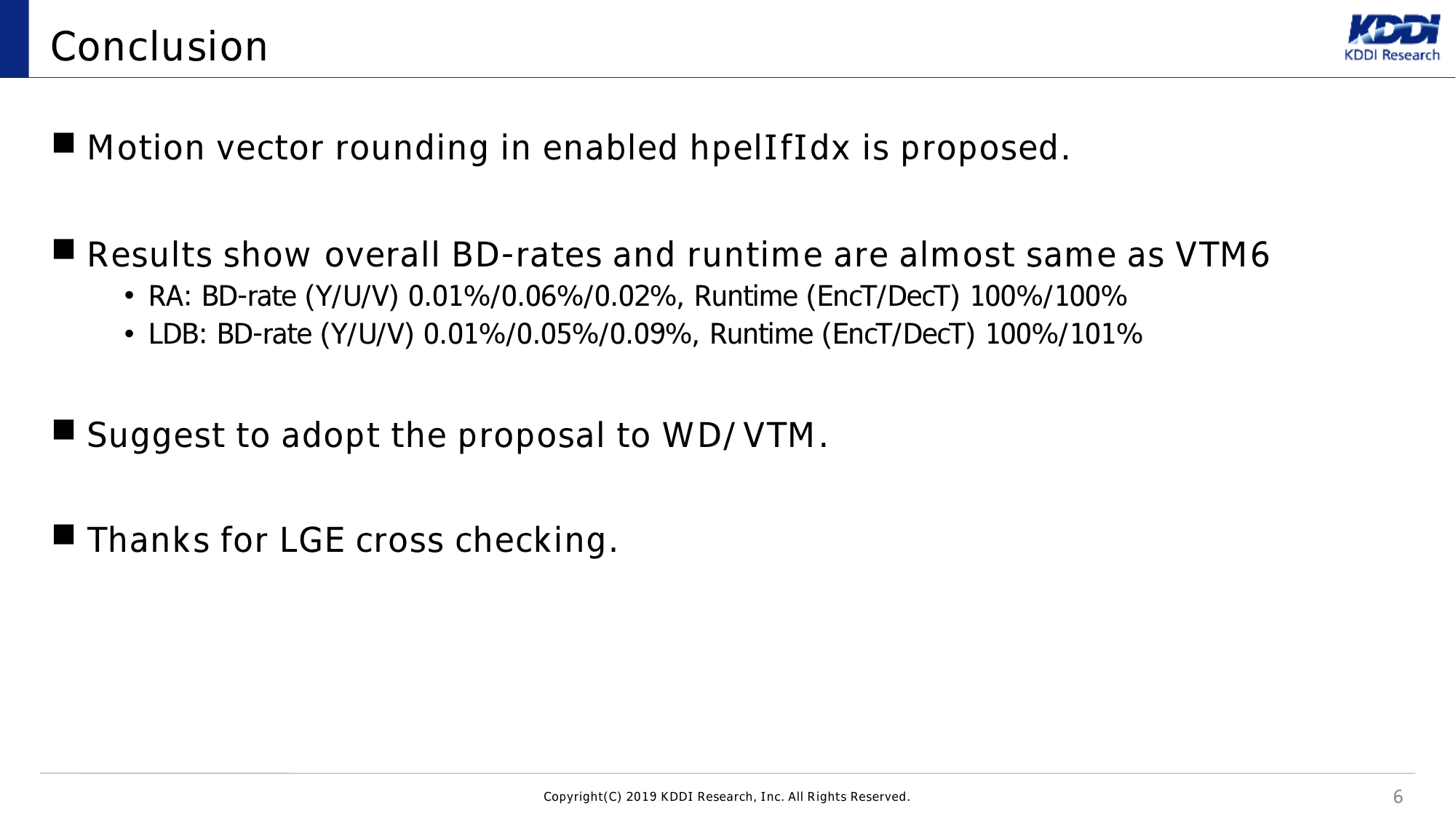

# Conclusion
Motion vector rounding in enabled hpelIfIdx is proposed.

Results show overall BD-rates and runtime are almost same as VTM6
RA: BD-rate (Y/U/V) 0.01%/0.06%/0.02%, Runtime (EncT/DecT) 100%/100%
LDB: BD-rate (Y/U/V) 0.01%/0.05%/0.09%, Runtime (EncT/DecT) 100%/101%

Suggest to adopt the proposal to WD/VTM.

Thanks for LGE cross checking.

6